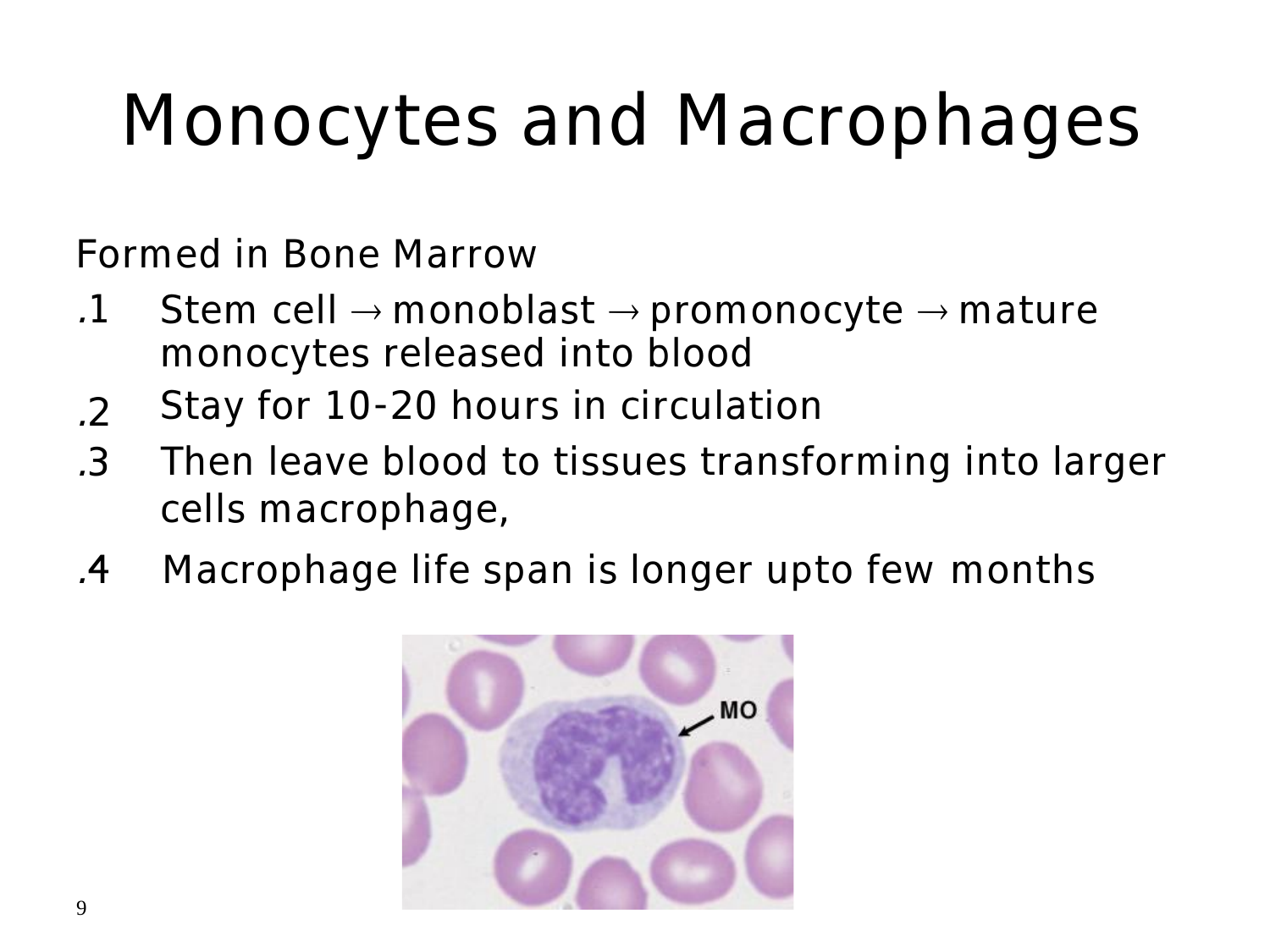

# Monocytes and Macrophages
Formed in Bone Marrow
.1
Stem cell → monoblast → promonocyte → mature monocytes released into blood
Stay for 10-20 hours in circulation
Then leave blood to tissues transforming into larger cells macrophage,
.4	Macrophage life span is longer upto few months
.2
.3

9